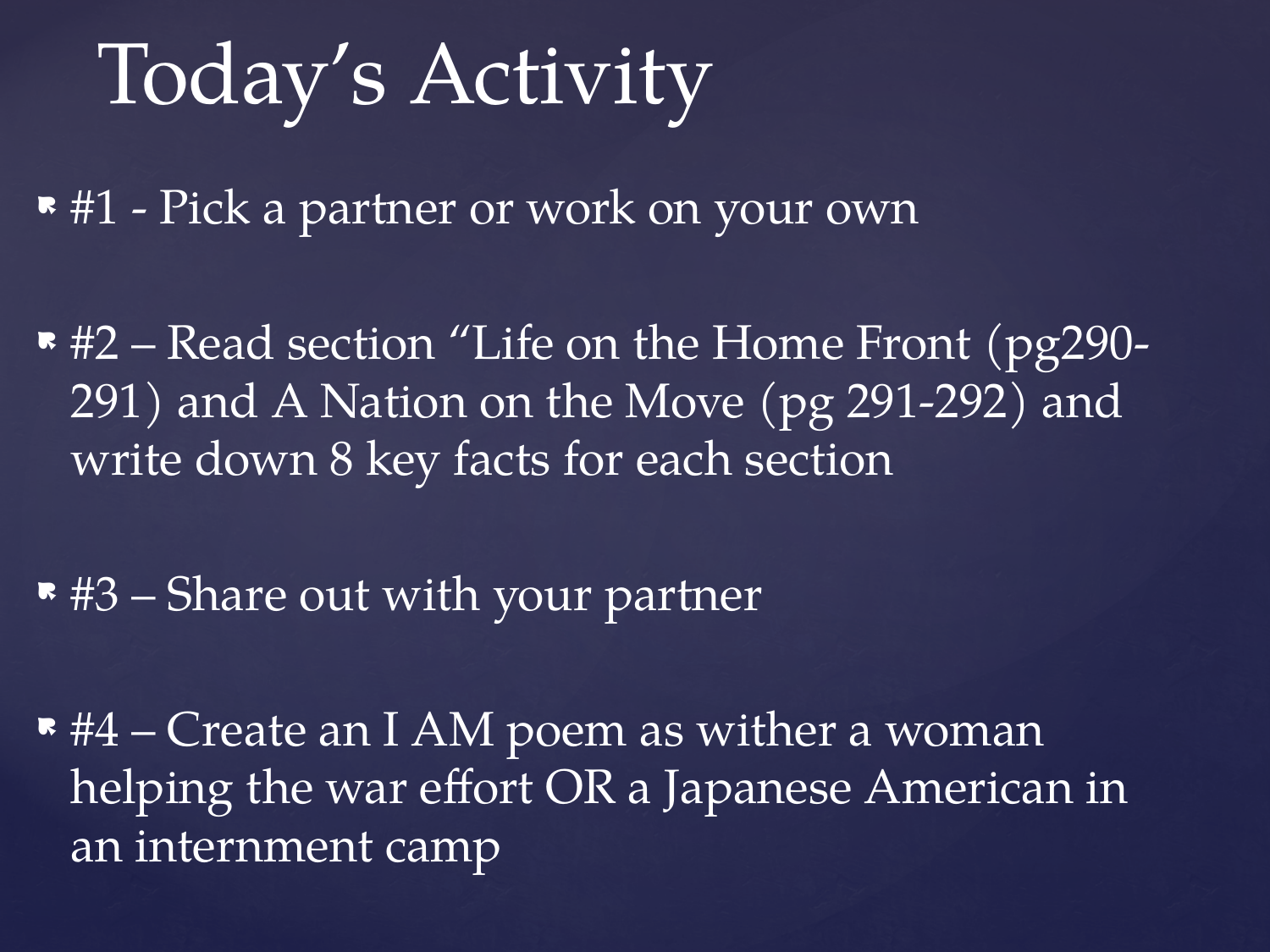

# Today’s Activity
#1 - Pick a partner or work on your own

#2 – Read section “Life on the Home Front (pg290-291) and A Nation on the Move (pg 291-292) and write down 8 key facts for each section

#3 – Share out with your partner

#4 – Create an I AM poem as wither a woman helping the war effort OR a Japanese American in an internment camp